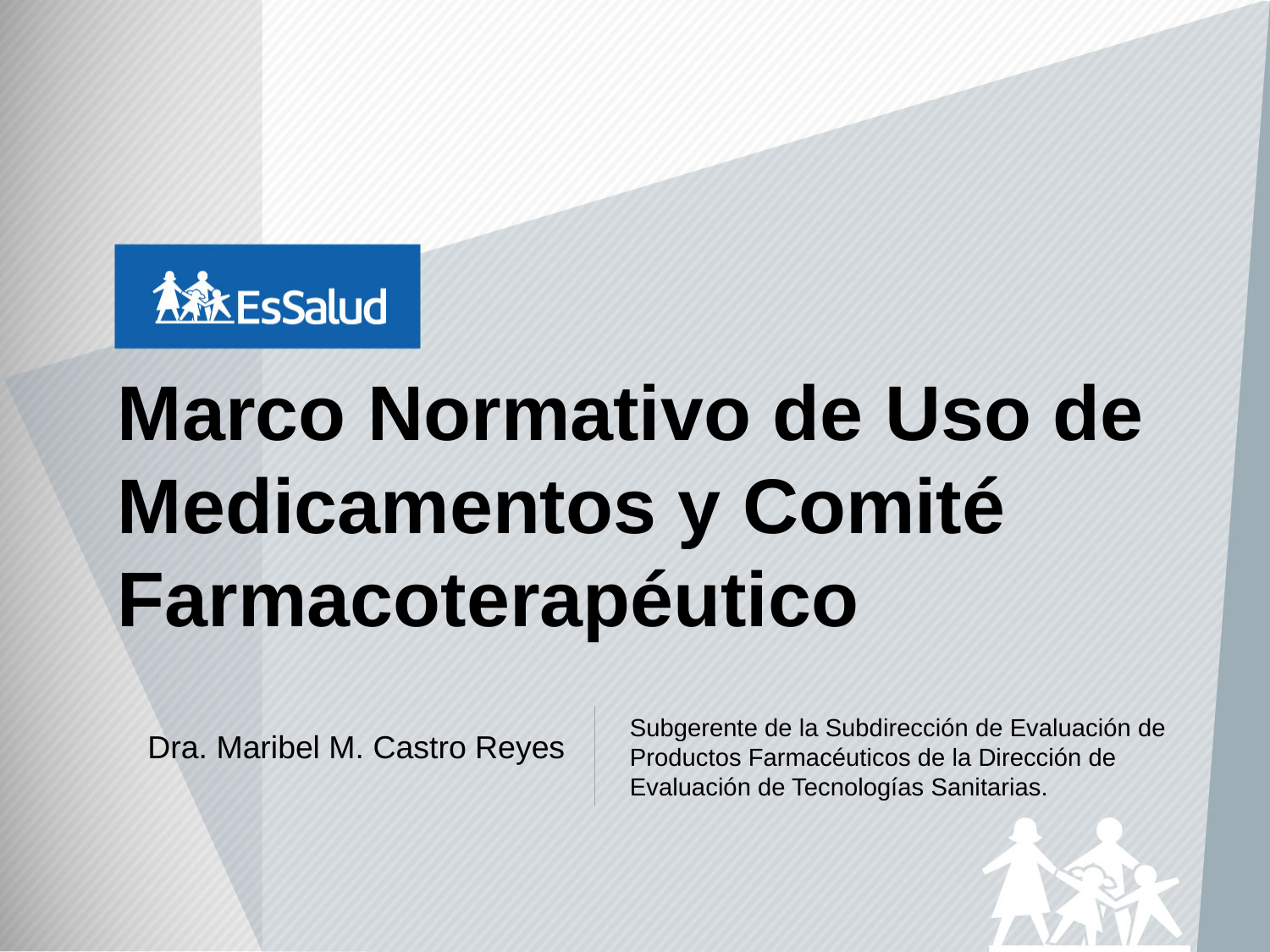

# Marco Normativo de Uso de Medicamentos y Comité Farmacoterapéutico

Dra. Maribel M. Castro Reyes
Subgerente de la Subdirección de Evaluación de Productos Farmacéuticos de la Dirección de  Evaluación de Tecnologías Sanitarias.